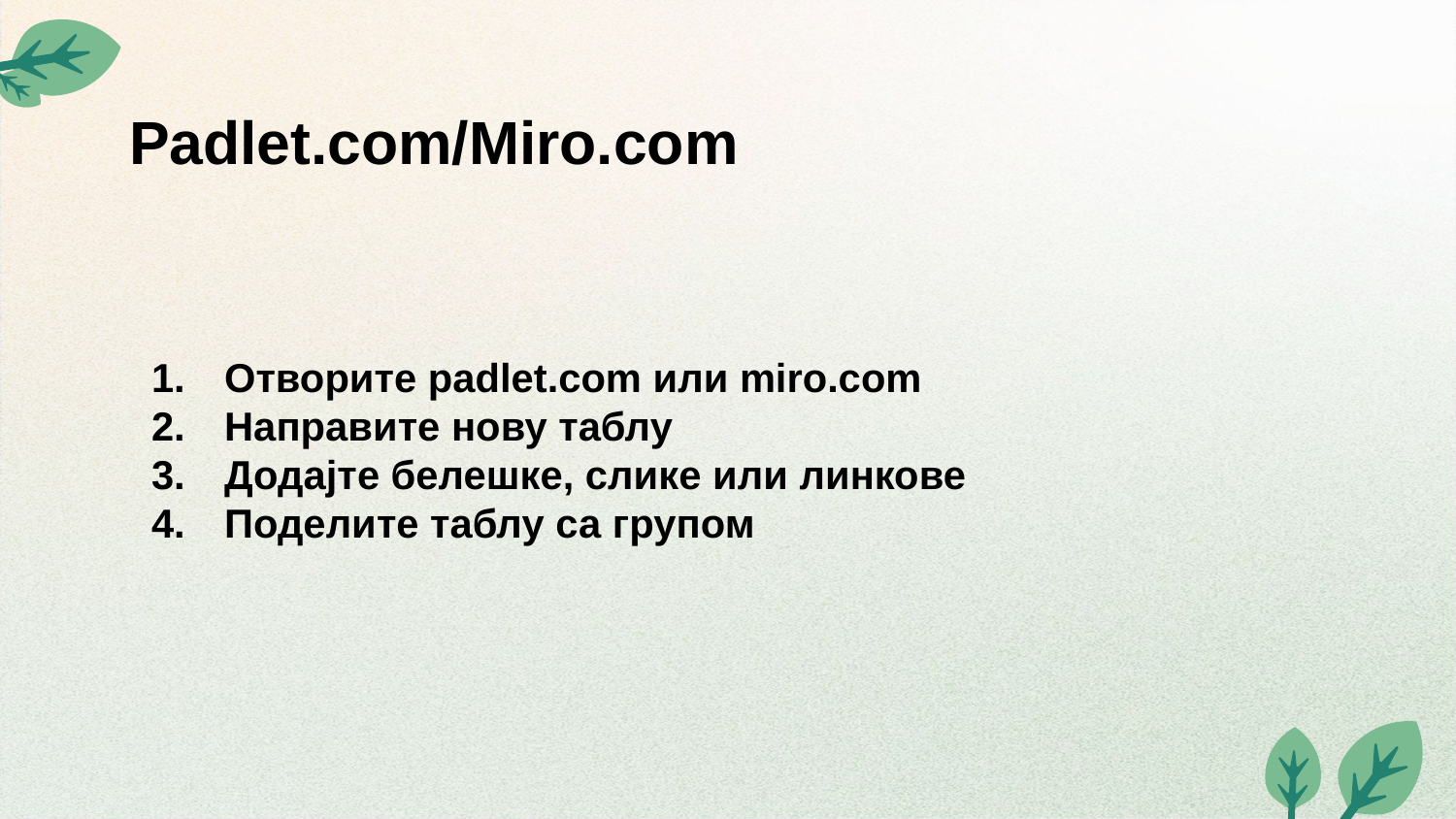

# Padlet.com/Miro.com
Отворите padlet.com или miro.com
Направите нову таблу
Додајте белешке, слике или линкове
Поделите таблу са групом